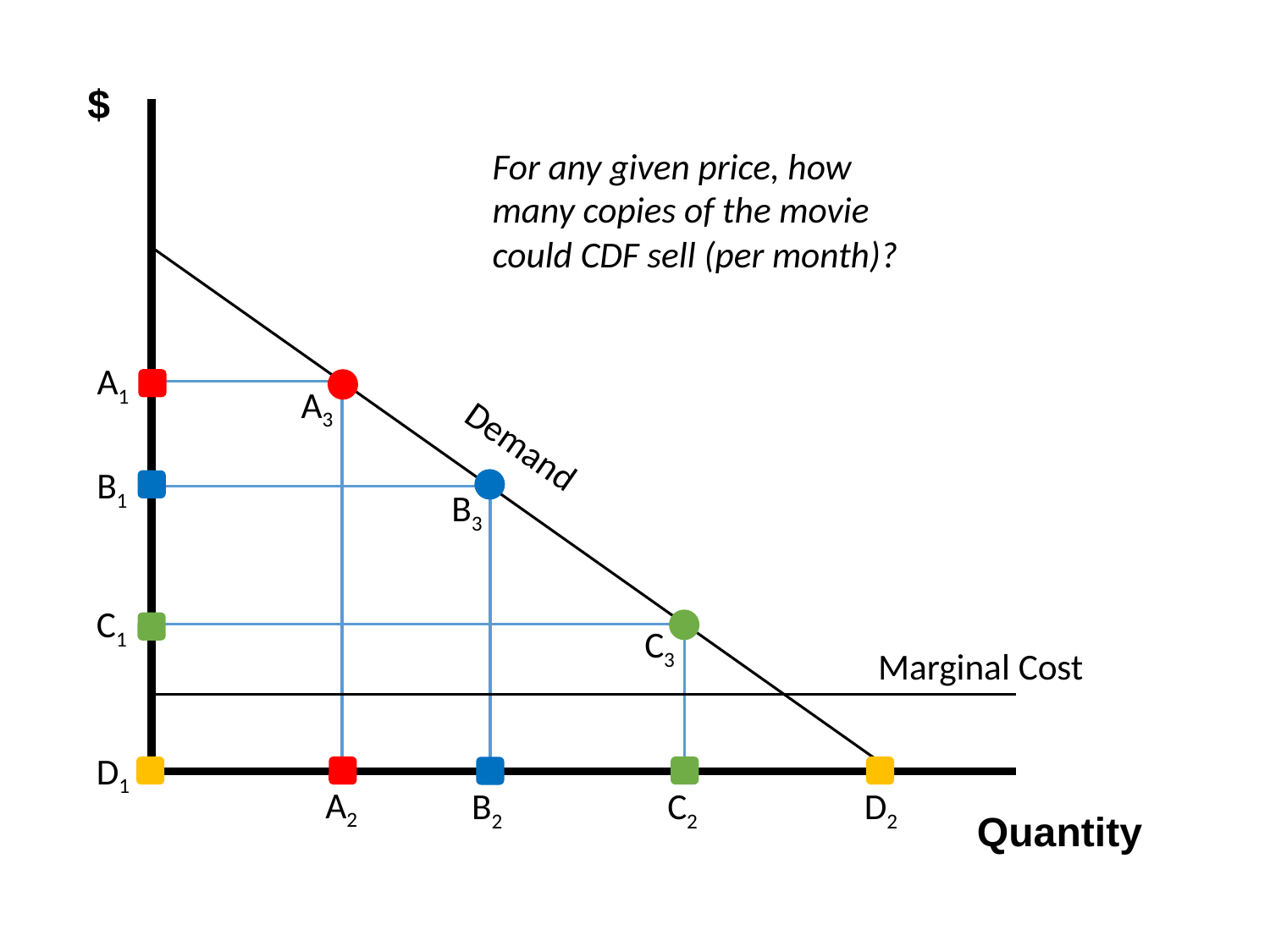

$
For any given price, how many copies of the movie could CDF sell (per month)?
A1

A3

Demand
B1

B3

C1

C3

Marginal Cost
D1

A2
C2
D2
B2
Quantity